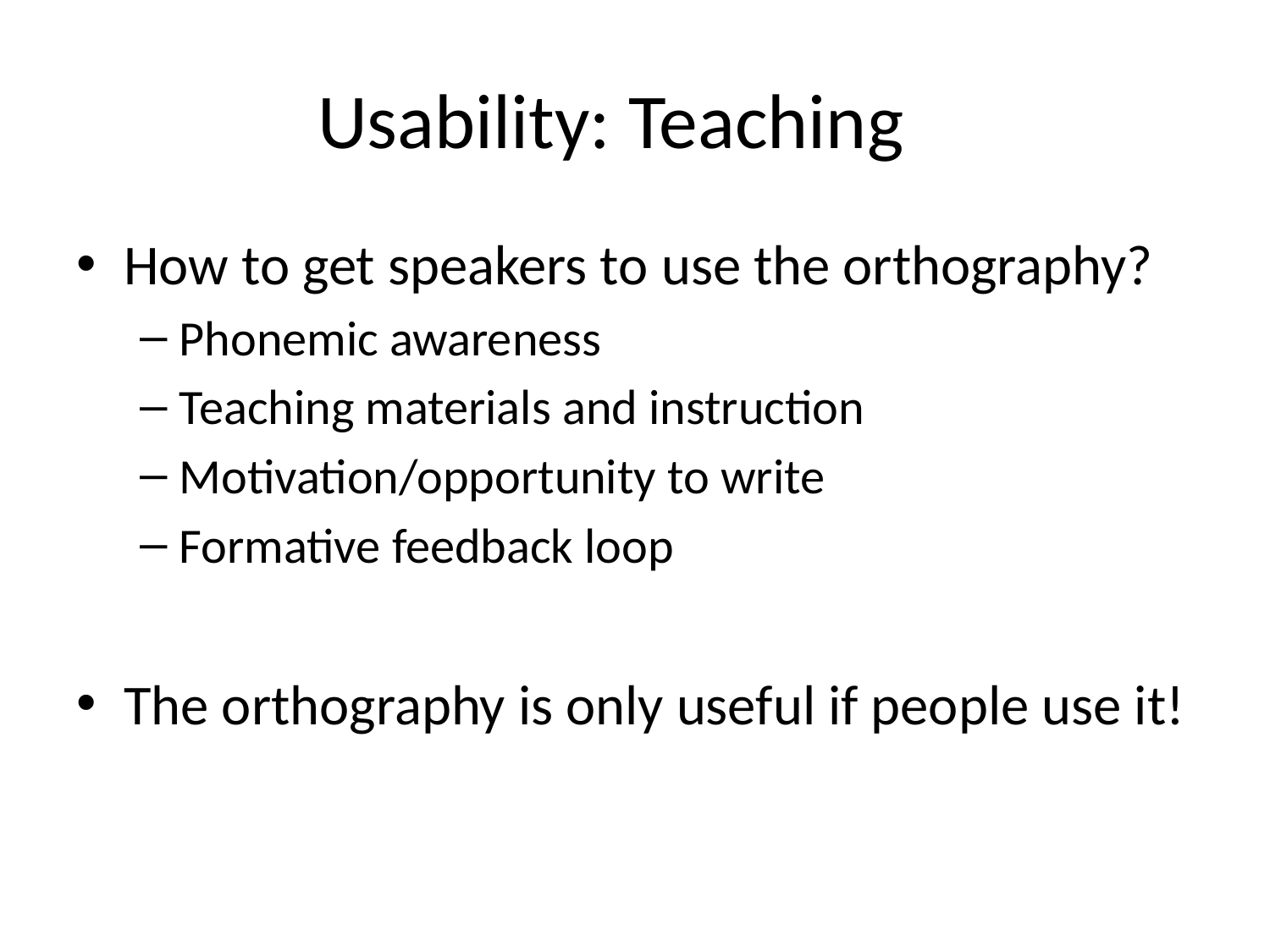

# Usability: Teaching
How to get speakers to use the orthography?
Phonemic awareness
Teaching materials and instruction
Motivation/opportunity to write
Formative feedback loop

The orthography is only useful if people use it!